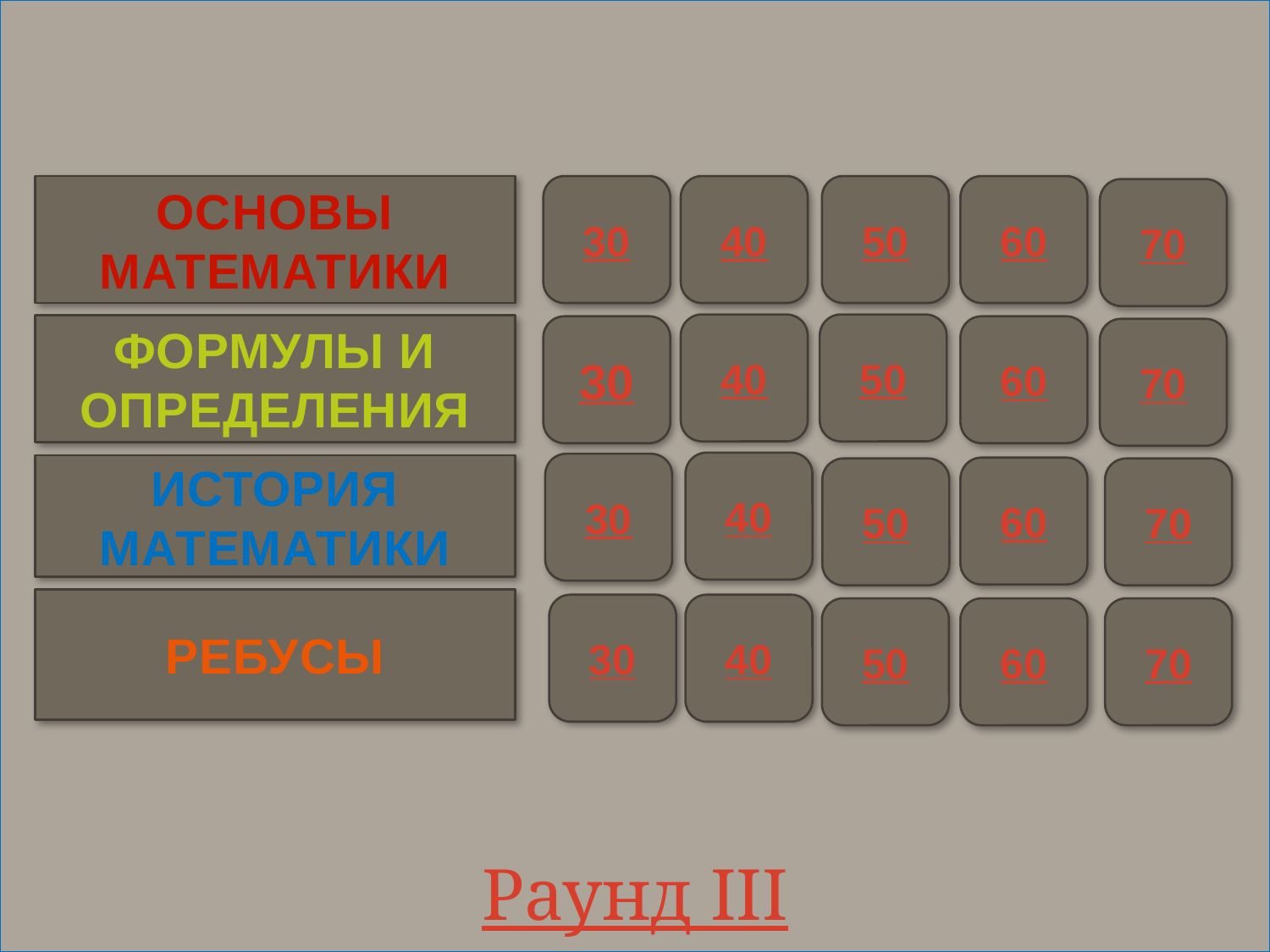

# Раунд ΙΙI
ОСНОВЫ МАТЕМАТИКИ
30
40
50
60
70
40
50
ФОРМУЛЫ И ОПРЕДЕЛЕНИЯ
30
60
70
40
30
ИСТОРИЯ МАТЕМАТИКИ
60
50
70

РЕБУСЫ
30
40
50
60
70